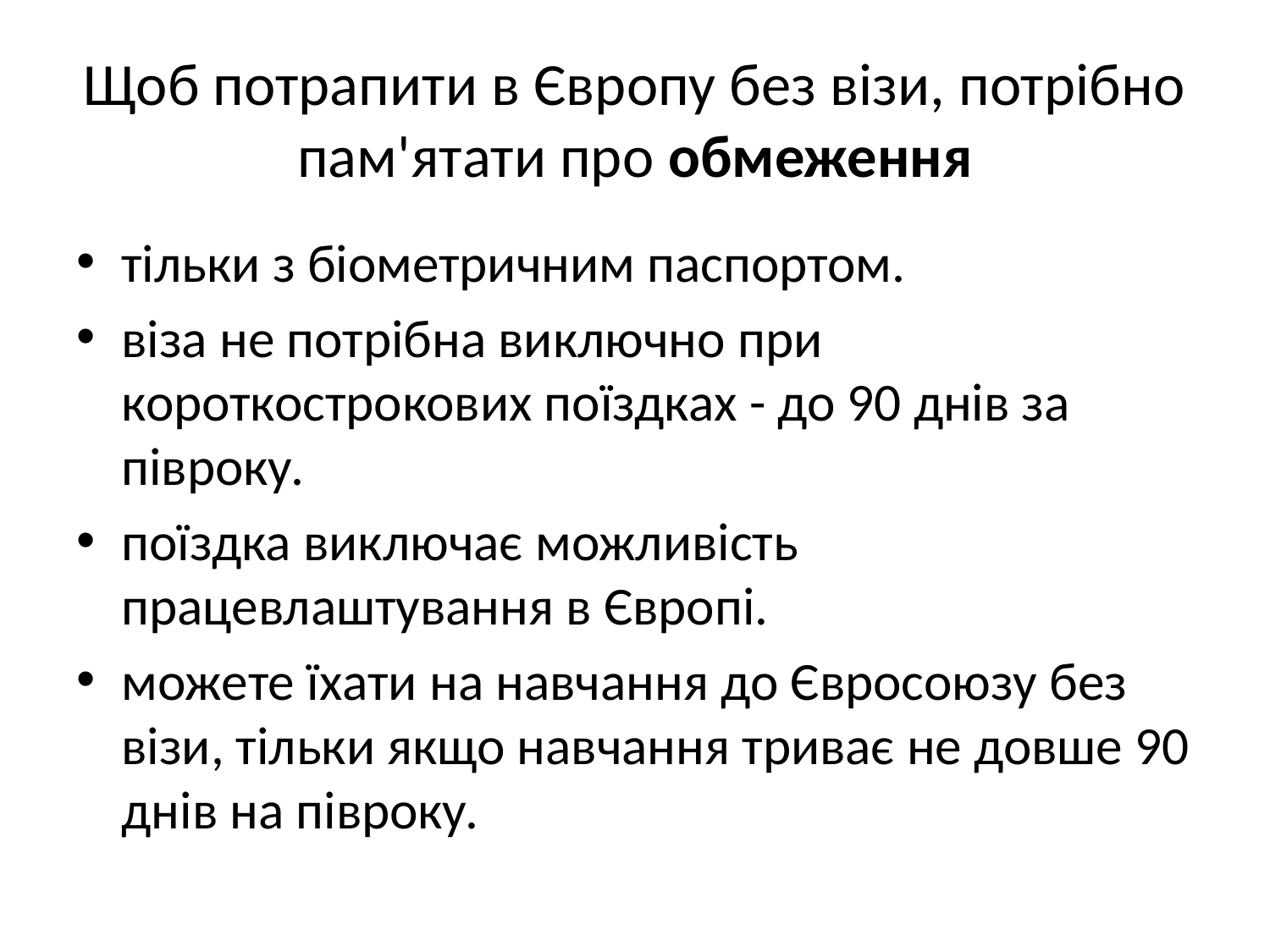

# Щоб потрапити в Європу без візи, потрібно пам'ятати про обмеження
тільки з біометричним паспортом.
віза не потрібна виключно при короткострокових поїздках - до 90 днів за півроку.
поїздка виключає можливість працевлаштування в Європі.
можете їхати на навчання до Євросоюзу без візи, тільки якщо навчання триває не довше 90 днів на півроку.